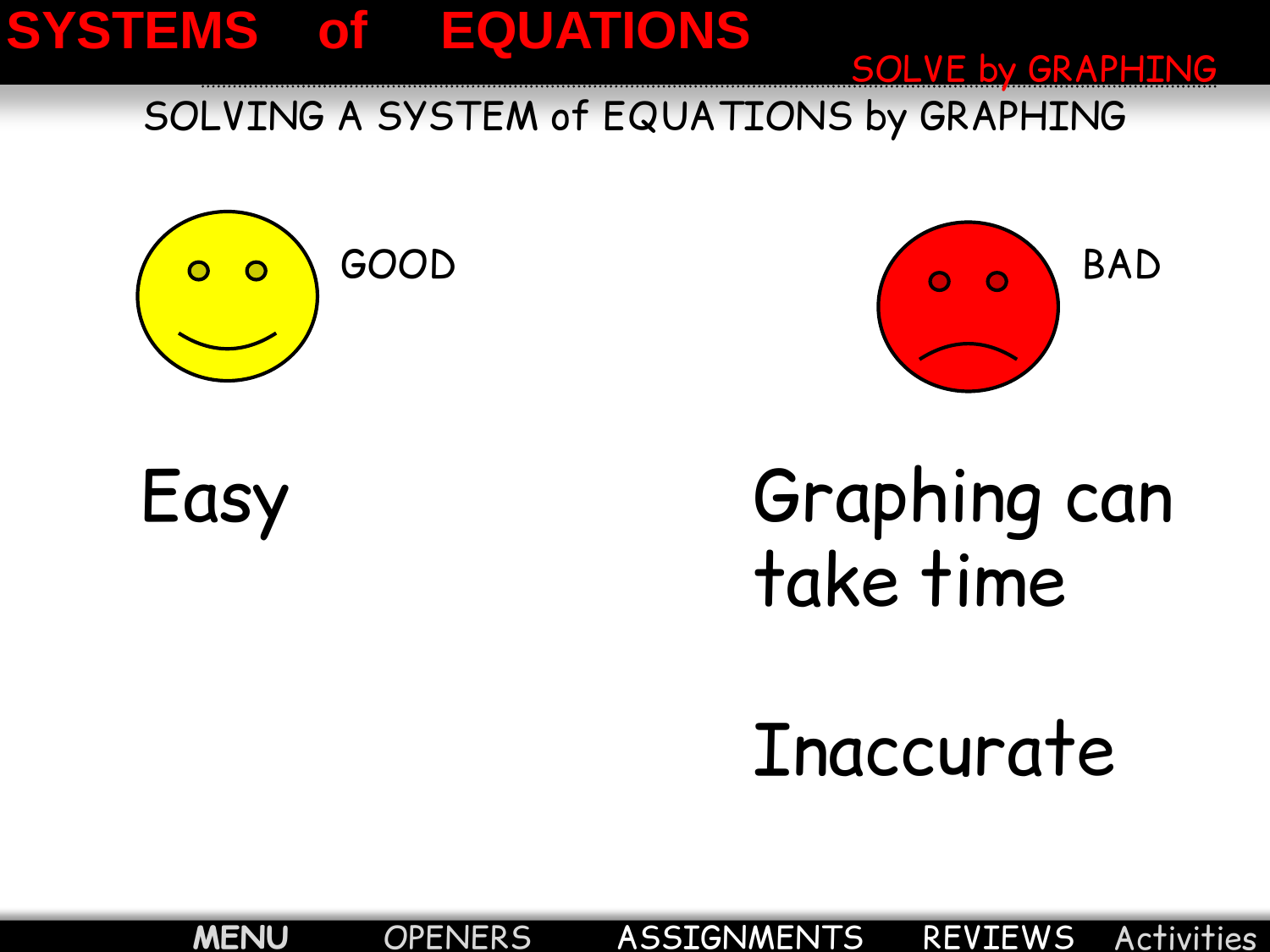

SYSTEMS    of     EQUATIONS
SOLVE by GRAPHING
SOLVING A SYSTEM of EQUATIONS by GRAPHING

GOOD
BAD
Easy

Graphing can take time

Inaccurate

MENU
OPENERS
ASSIGNMENTS
REVIEWS
Activities